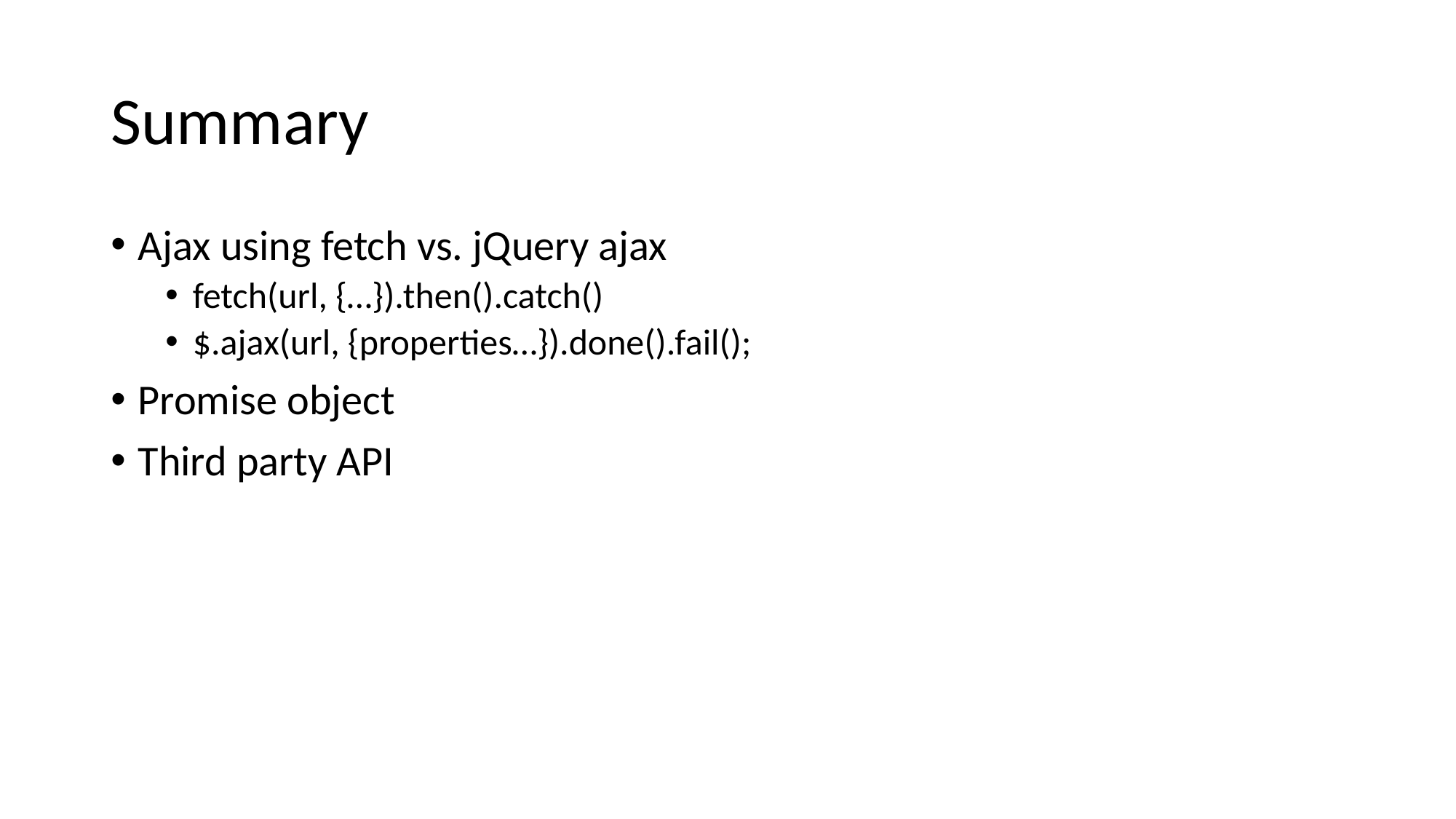

# Summary
Ajax using fetch vs. jQuery ajax
fetch(url, {…}).then().catch()
$.ajax(url, {properties…}).done().fail();
Promise object
Third party API